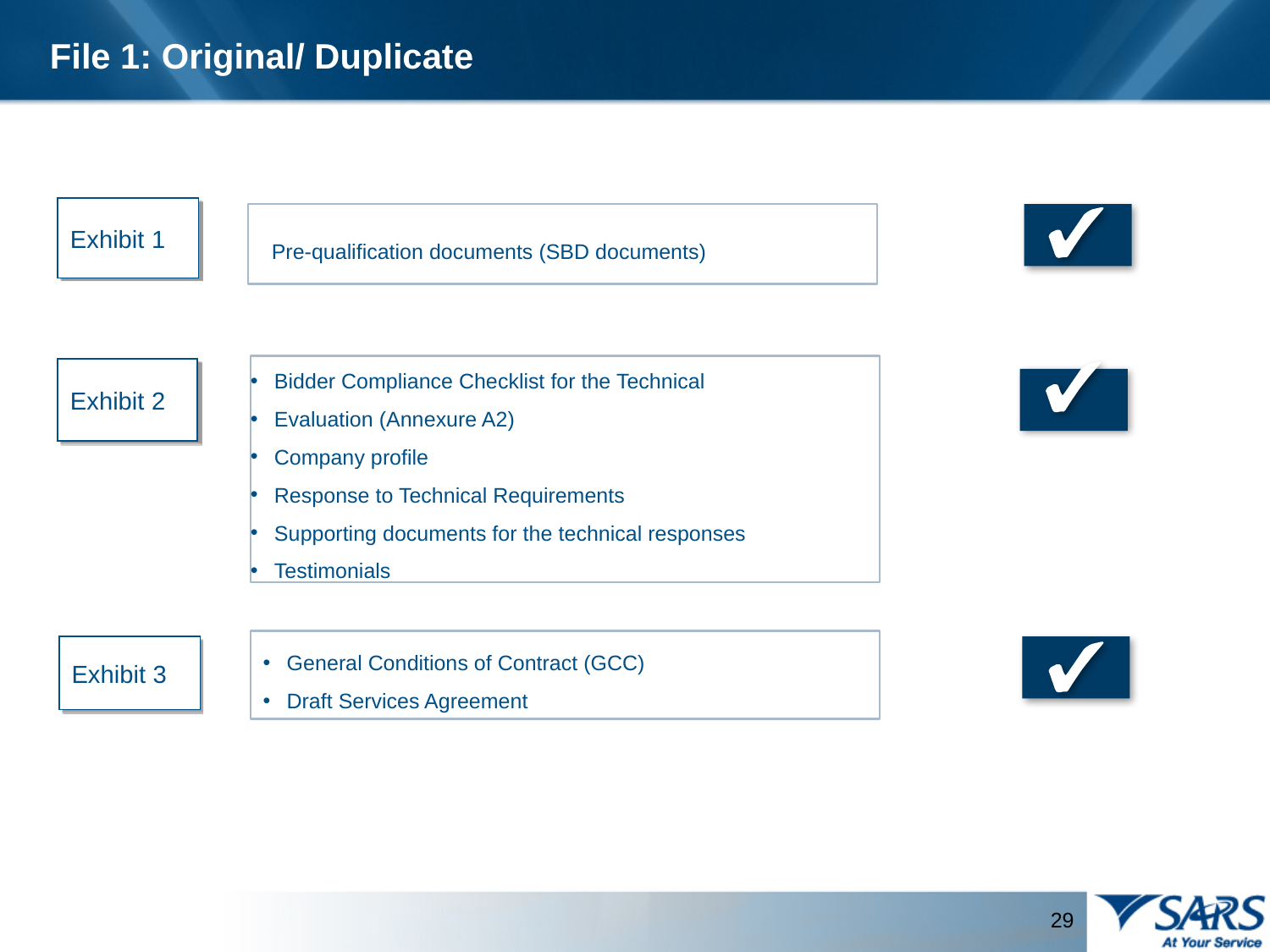

File 1: Original/ Duplicate
Exhibit 1
    Pre-qualification documents (SBD documents)

Bidder Compliance Checklist for the Technical
Evaluation (Annexure A2)
Company profile
Response to Technical Requirements
Supporting documents for the technical responses
Testimonials
Exhibit 2

General Conditions of Contract (GCC)
Draft Services Agreement
Exhibit 3

29